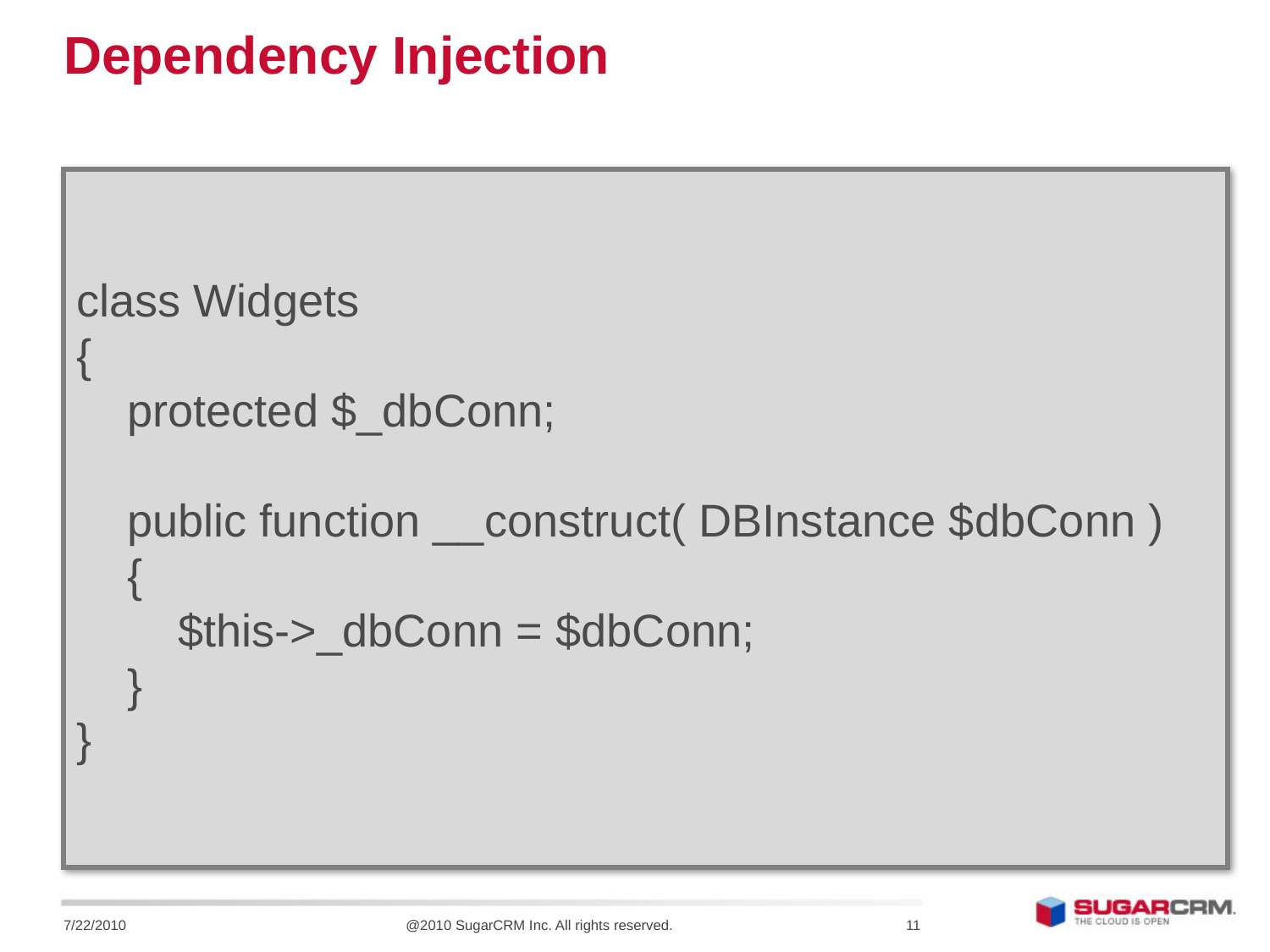

# Dependency Injection
class Widgets
{
    protected $_dbConn;

    public function __construct( DBInstance $dbConn )
    {
        $this->_dbConn = $dbConn;
    }
}
7/22/2010

@2010 SugarCRM Inc. All rights reserved.
11